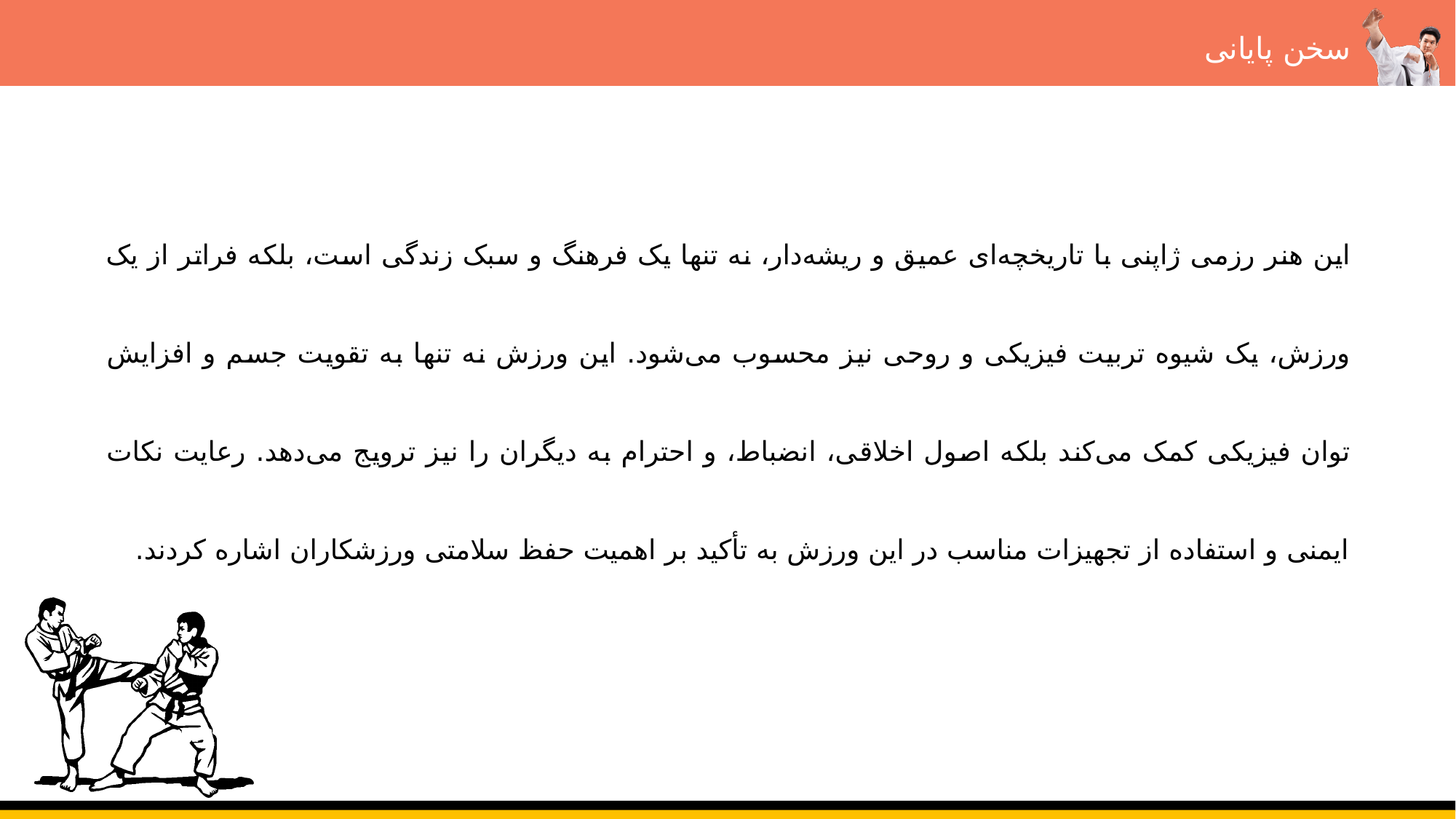

سخن پایانی
این هنر رزمی ژاپنی با تاریخچه‌ای عمیق و ریشه‌دار، نه تنها یک فرهنگ و سبک زندگی است، بلکه فراتر از یک ورزش، یک شیوه تربیت فیزیکی و روحی نیز محسوب می‌شود. این ورزش نه تنها به تقویت جسم و افزایش توان فیزیکی کمک می‌کند بلکه اصول اخلاقی، انضباط، و احترام به دیگران را نیز ترویج می‌دهد. رعایت نکات ایمنی و استفاده از تجهیزات مناسب در این ورزش به تأکید بر اهمیت حفظ سلامتی ورزشکاران اشاره کردند.